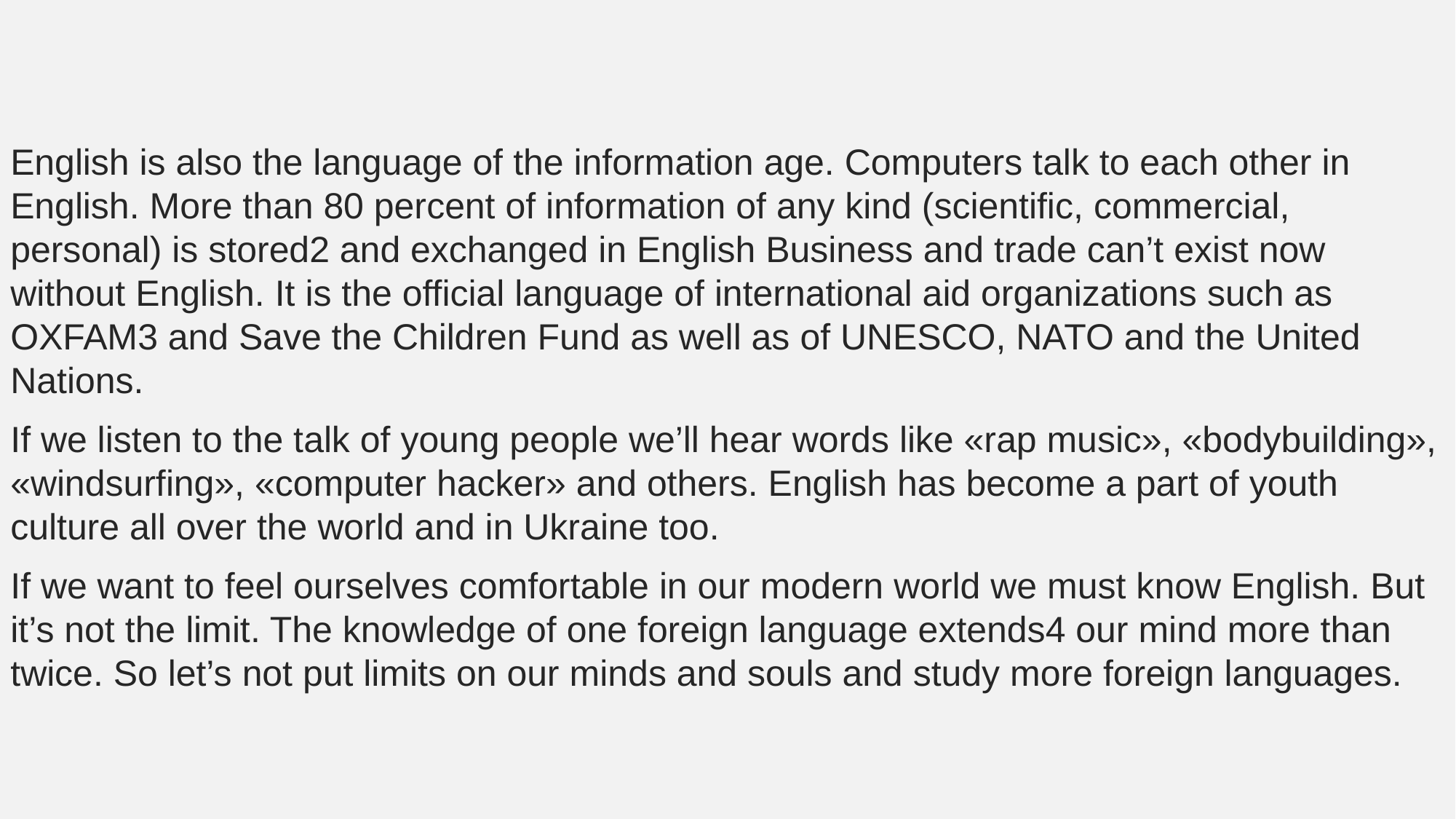

#
English is also the language of the information age. Computers talk to each other in English. More than 80 percent of information of any kind (scientific, commercial, personal) is stored2 and exchanged in English Business and trade can’t exist now without English. It is the official language of international aid organizations such as OXFAM3 and Save the Children Fund as well as of UNESCO, NATO and the United Nations.
If we listen to the talk of young people we’ll hear words like «rap music», «bodybuilding», «windsurfing», «computer hacker» and others. English has become a part of youth culture all over the world and in Ukraine too.
If we want to feel ourselves comfortable in our modern world we must know English. But it’s not the limit. The knowledge of one foreign language extends4 our mind more than twice. So let’s not put limits on our minds and souls and study more foreign languages.